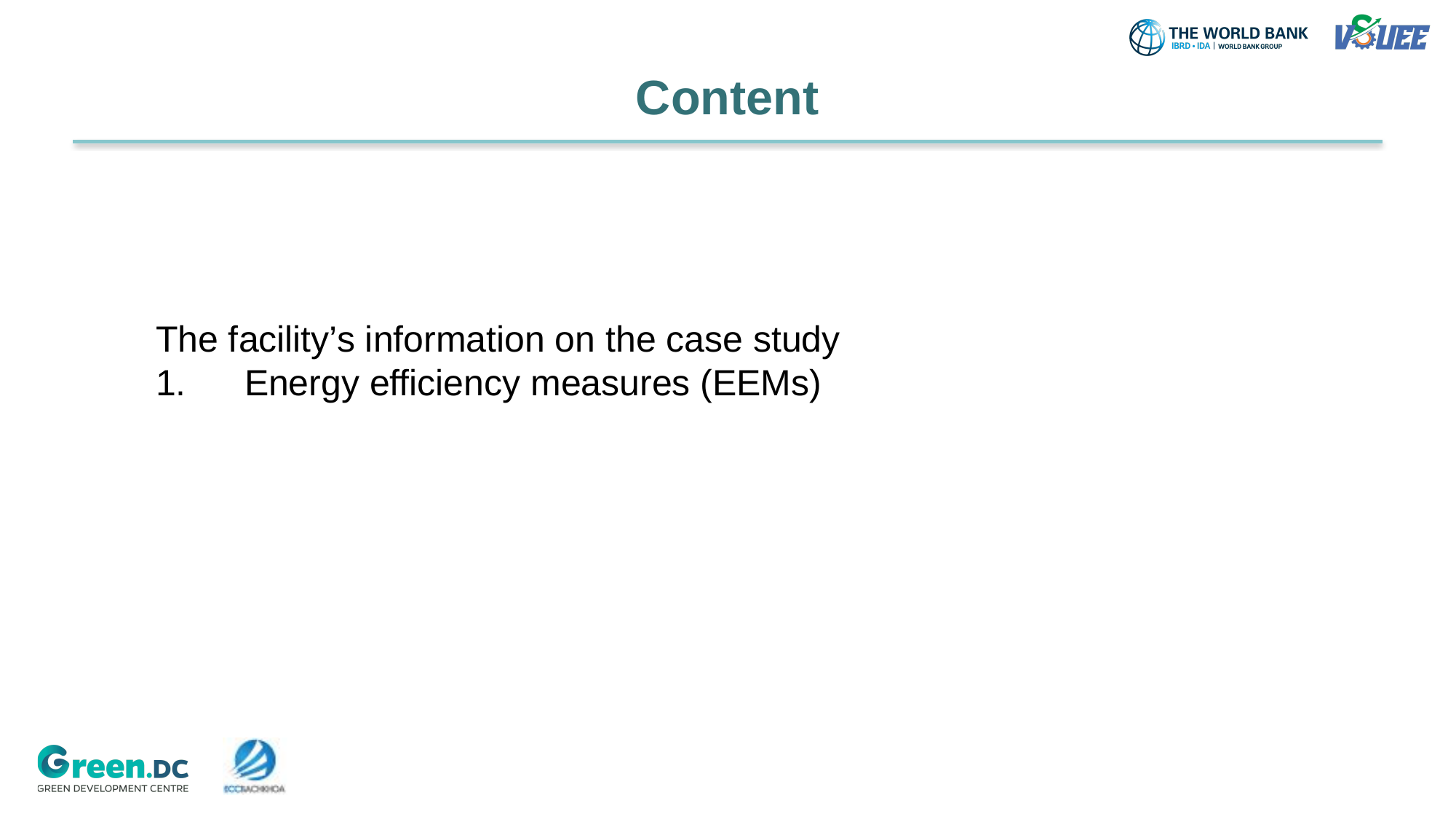

# Content
The facility’s information on the case study
Energy efficiency measures (EEMs)